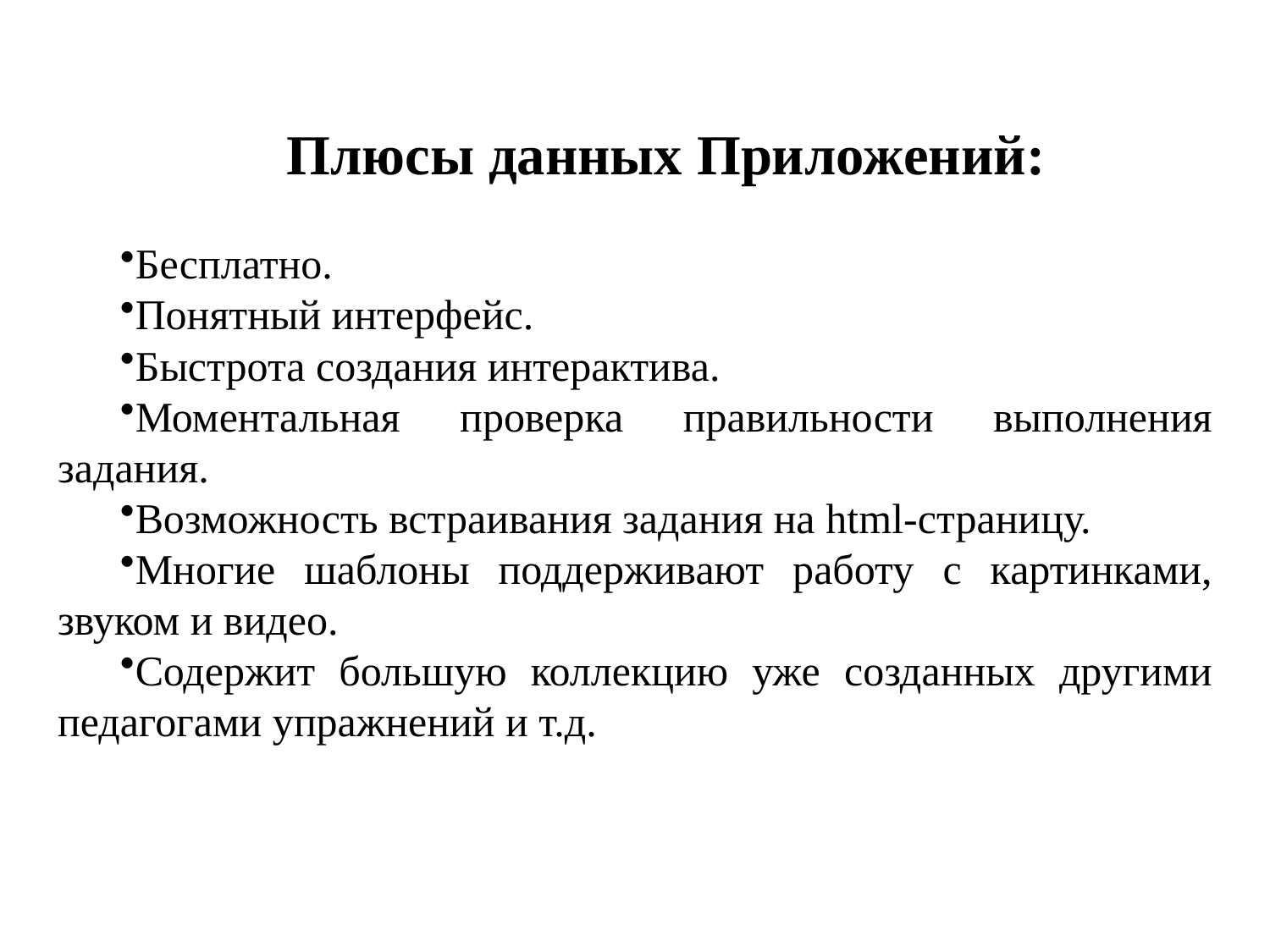

Плюсы данных Приложений:

Бесплатно.
Понятный интерфейс.
Быстрота создания интерактива.
Моментальная проверка правильности выполнения задания.
Возможность встраивания задания на html-страницу.
Многие шаблоны поддерживают работу с картинками, звуком и видео.
Содержит большую коллекцию уже созданных другими педагогами упражнений и т.д.